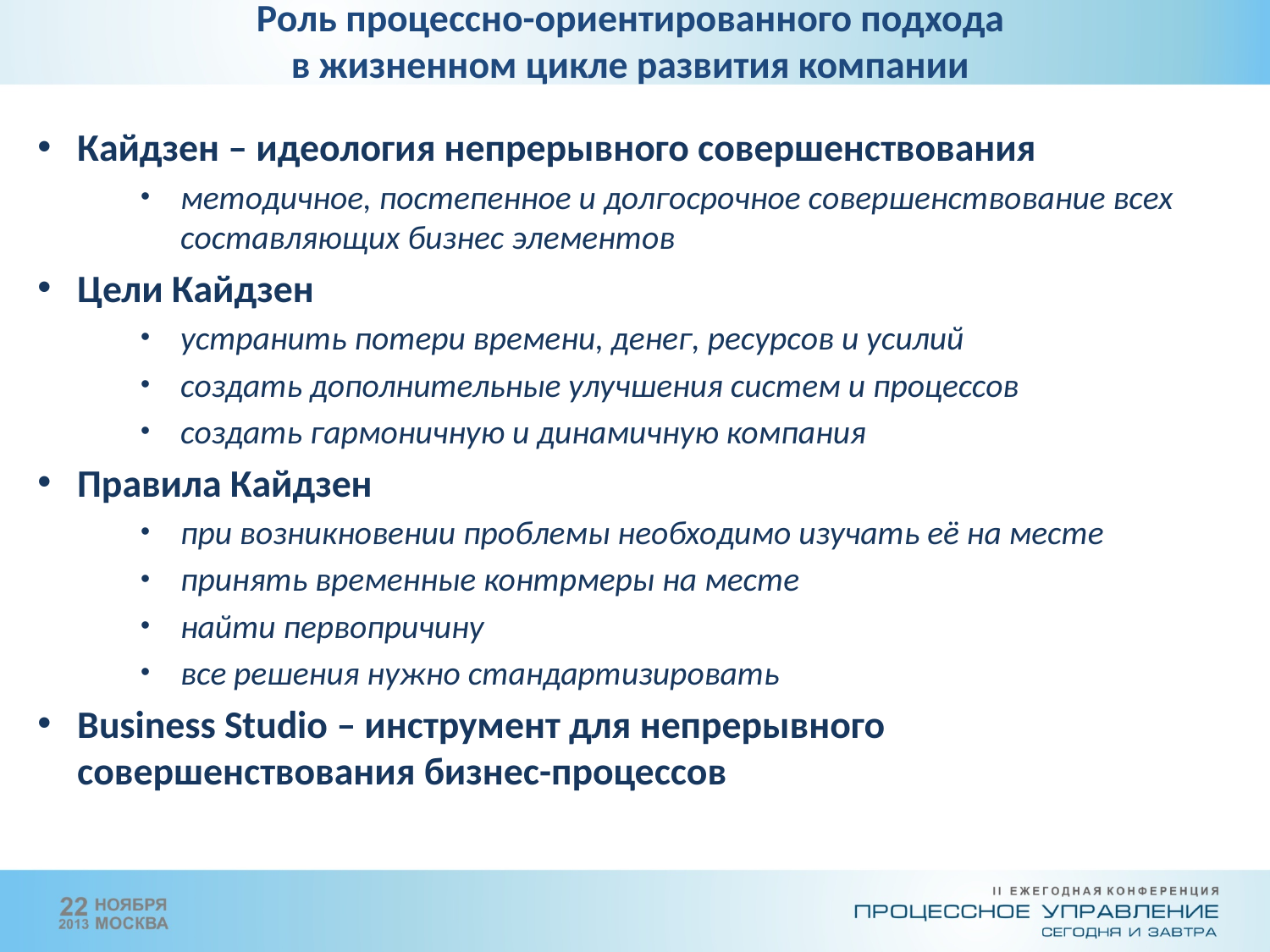

Роль процессно-ориентированного подхода
в жизненном цикле развития компании

Кайдзен – идеология непрерывного совершенствования
методичное, постепенное и долгосрочное совершенствование всех составляющих бизнес элементов
Цели Кайдзен
устранить потери времени, денег, ресурсов и усилий
создать дополнительные улучшения систем и процессов
создать гармоничную и динамичную компания
Правила Кайдзен
при возникновении проблемы необходимо изучать её на месте
принять временные контрмеры на месте
найти первопричину
все решения нужно стандартизировать
Business Studio – инструмент для непрерывного совершенствования бизнес-процессов